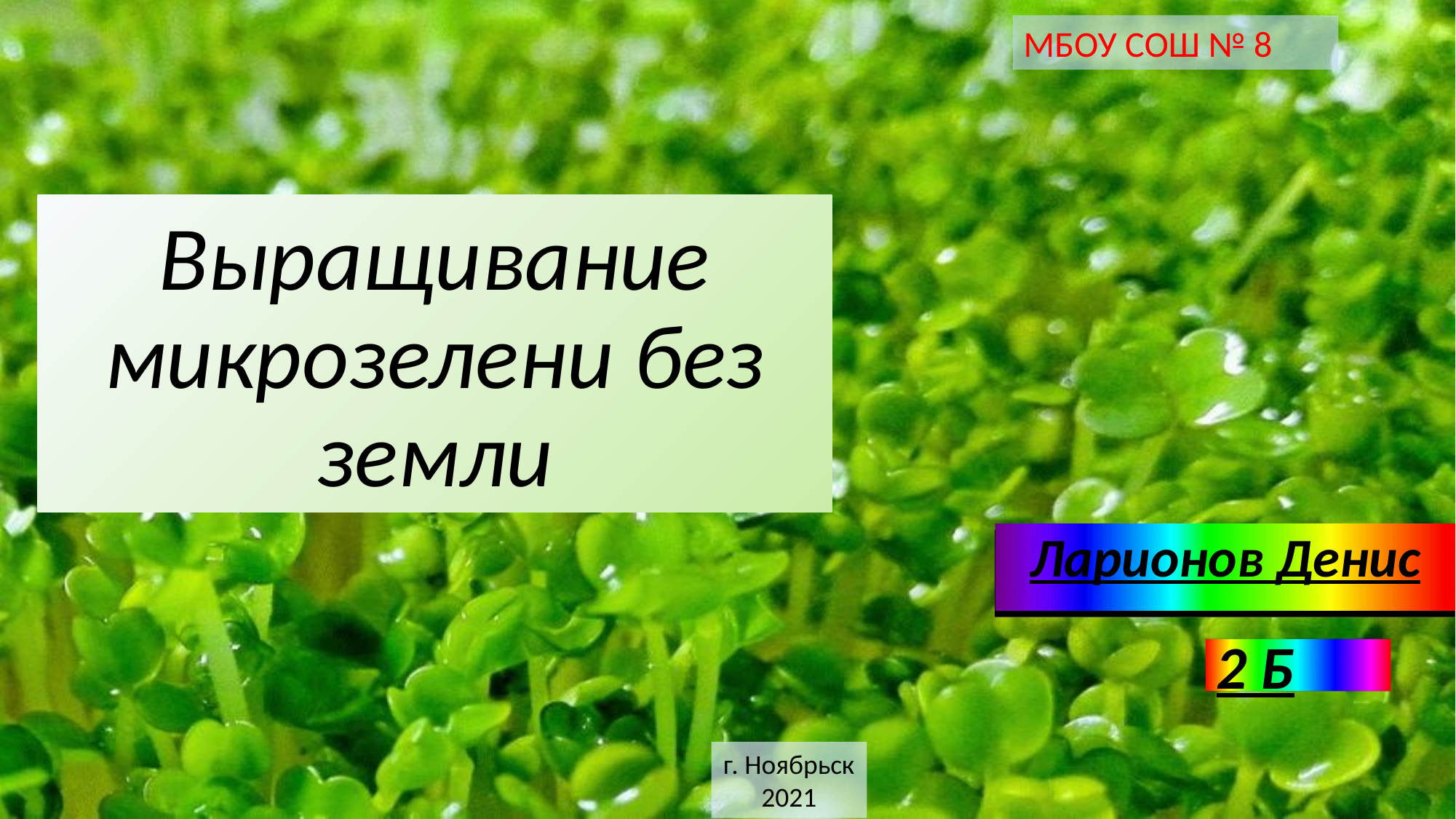

МБОУ СОШ № 8
# Выращивание микрозелени без земли
Ларионов Денис
2 Б
г. Ноябрьск 2021